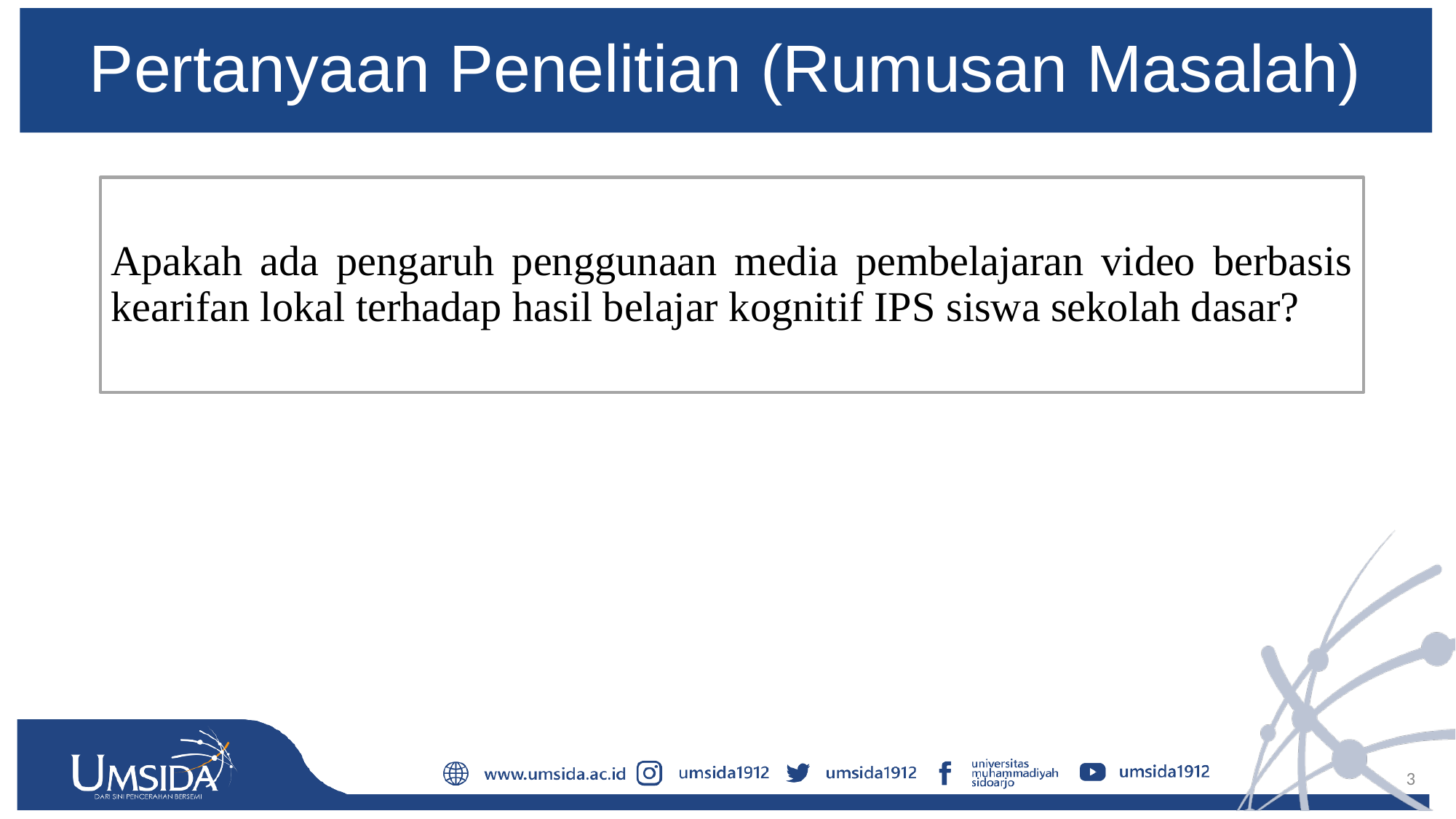

# Pertanyaan Penelitian (Rumusan Masalah)
Apakah ada pengaruh penggunaan media pembelajaran video berbasis kearifan lokal terhadap hasil belajar kognitif IPS siswa sekolah dasar?